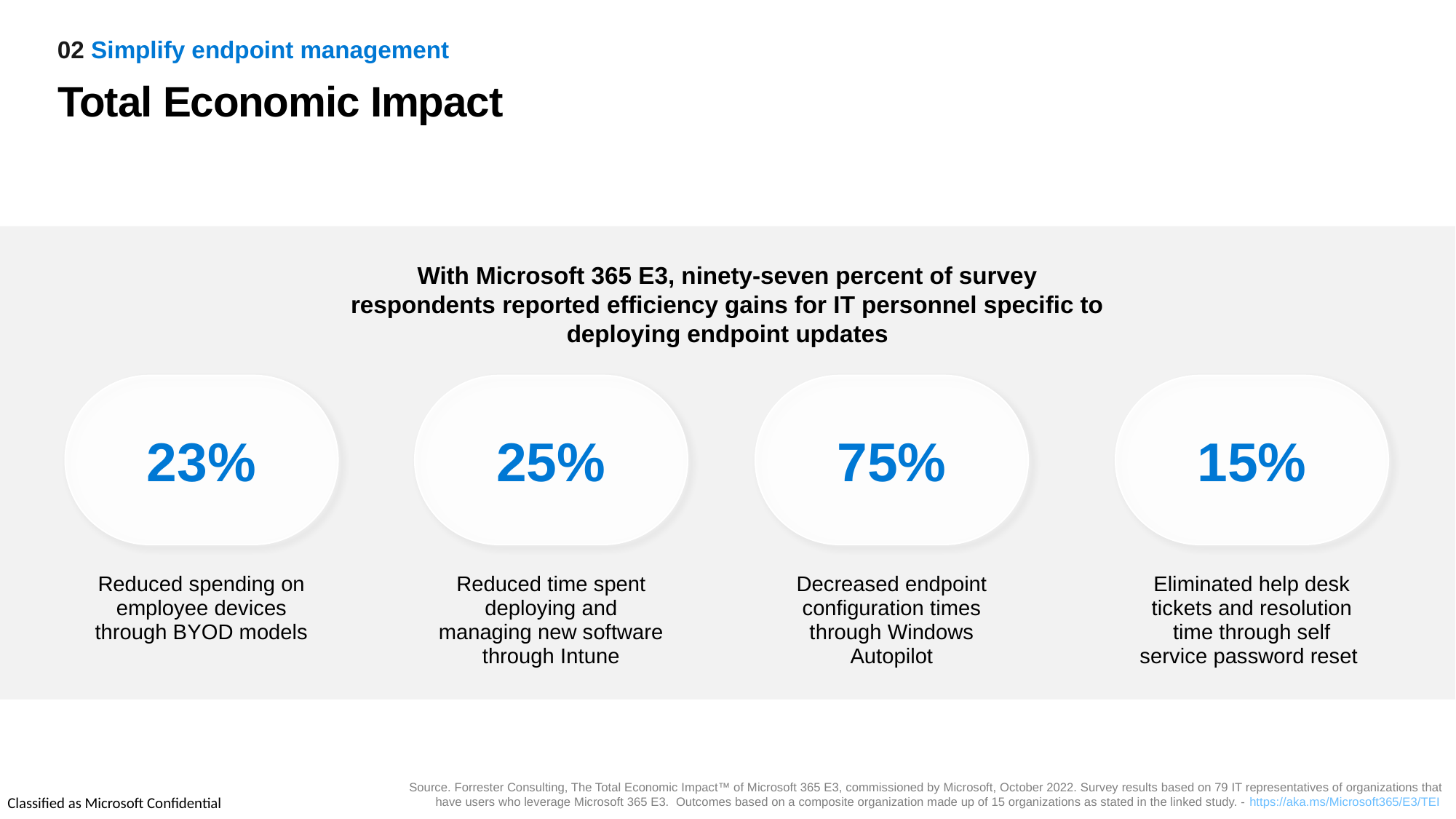

02 Simplify endpoint management
Total Economic Impact

With Microsoft 365 E3, ninety-seven percent of survey respondents reported efficiency gains for IT personnel specific to deploying endpoint updates

23%

25%

75%

15%
Reduced spending on employee devices through BYOD models
Reduced time spent deploying and managing new software through Intune
Decreased endpoint configuration times through Windows Autopilot
Eliminated help desk tickets and resolution time through self service password reset
Source. Forrester Consulting, The Total Economic Impact™ of Microsoft 365 E3, commissioned by Microsoft, October 2022. Survey results based on 79 IT representatives of organizations that have users who leverage Microsoft 365 E3.  Outcomes based on a composite organization made up of 15 organizations as stated in the linked study. - https://aka.ms/Microsoft365/E3/TEI